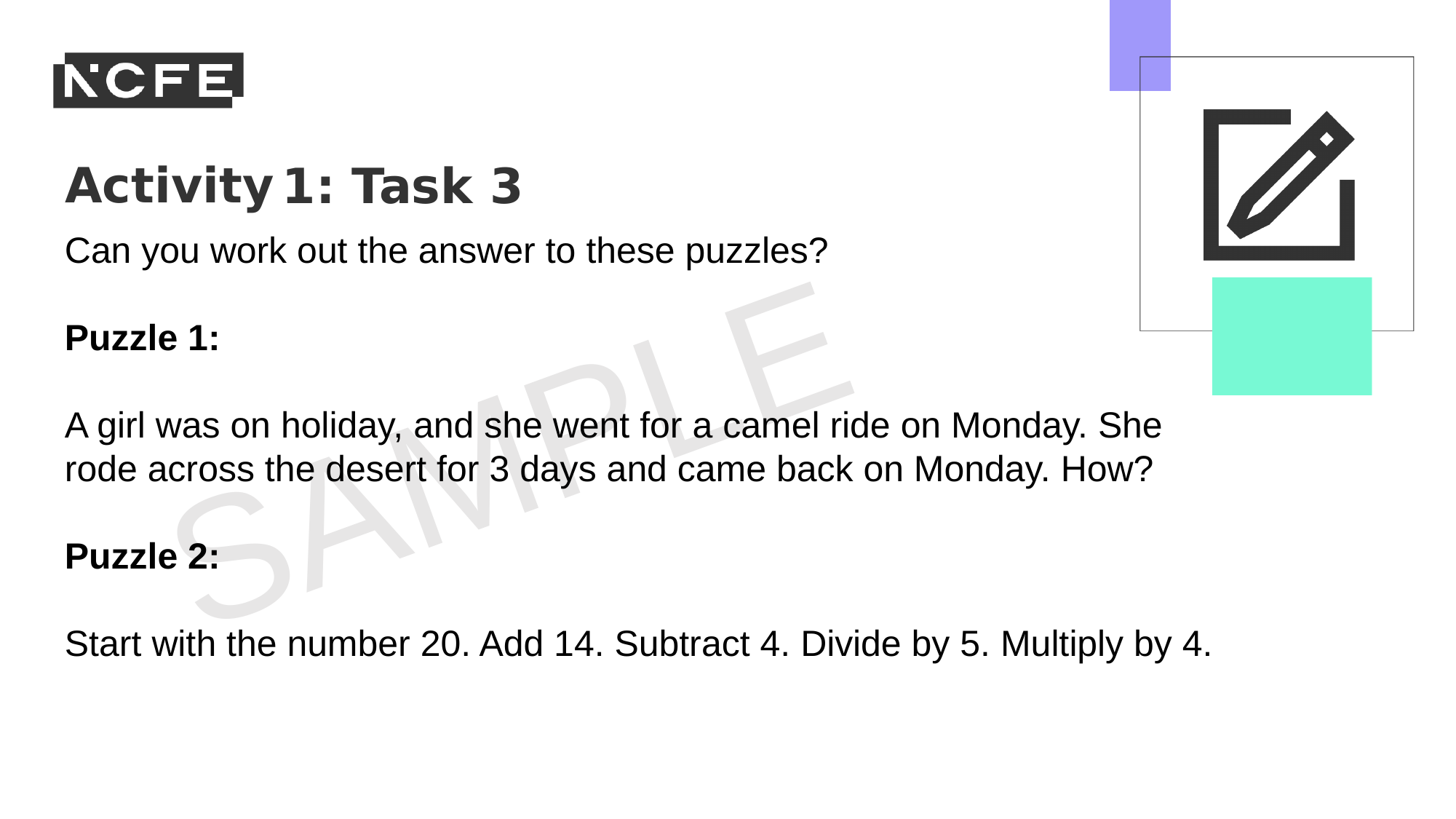

1: Task 3
Can you work out the answer to these puzzles?

Puzzle 1:

A girl was on holiday, and she went for a camel ride on Monday. She rode across the desert for 3 days and came back on Monday. How?

Puzzle 2:

Start with the number 20. Add 14. Subtract 4. Divide by 5. Multiply by 4.